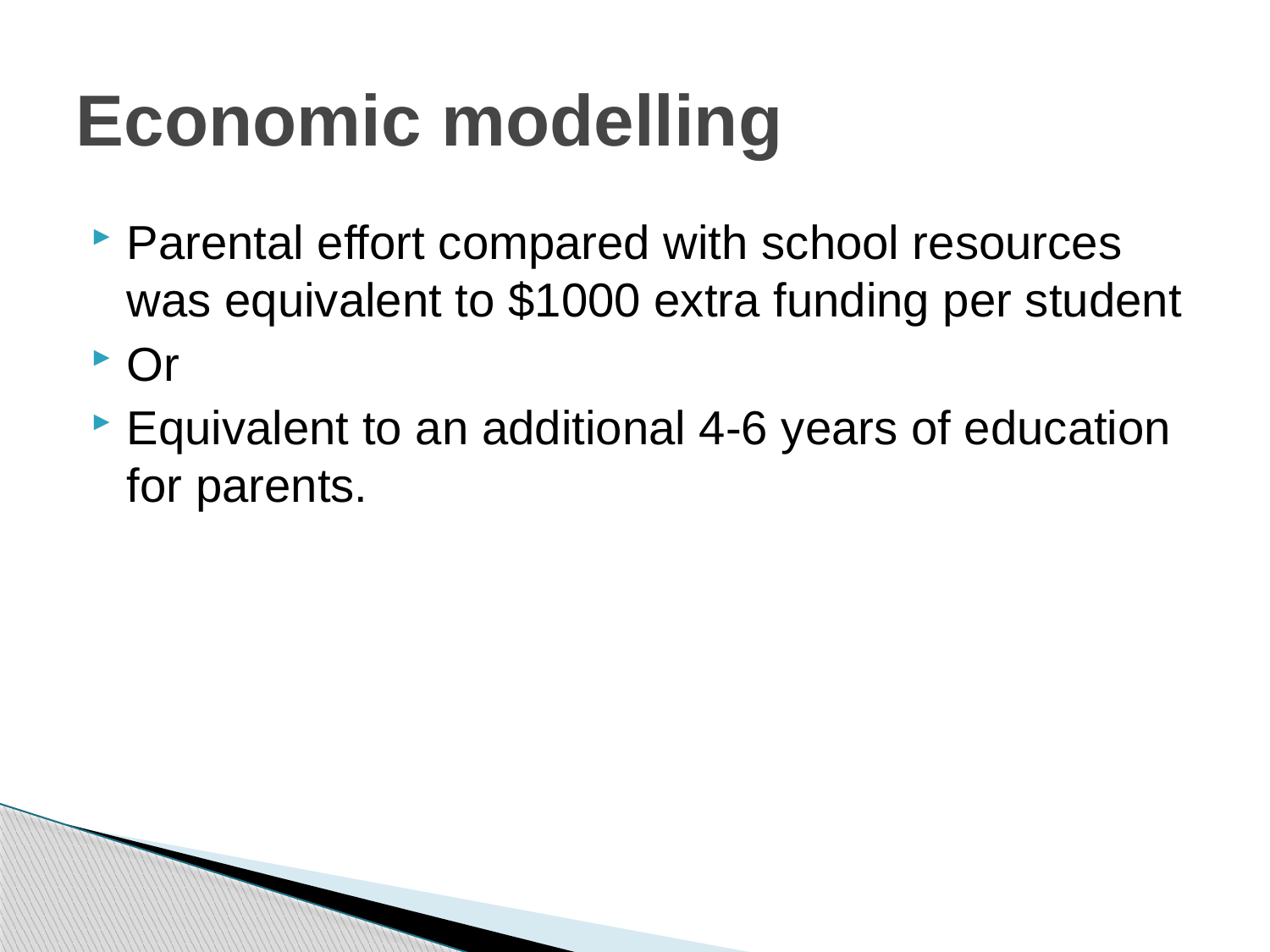

# Economic modelling
Parental effort compared with school resources was equivalent to $1000 extra funding per student
Or
Equivalent to an additional 4-6 years of education for parents.